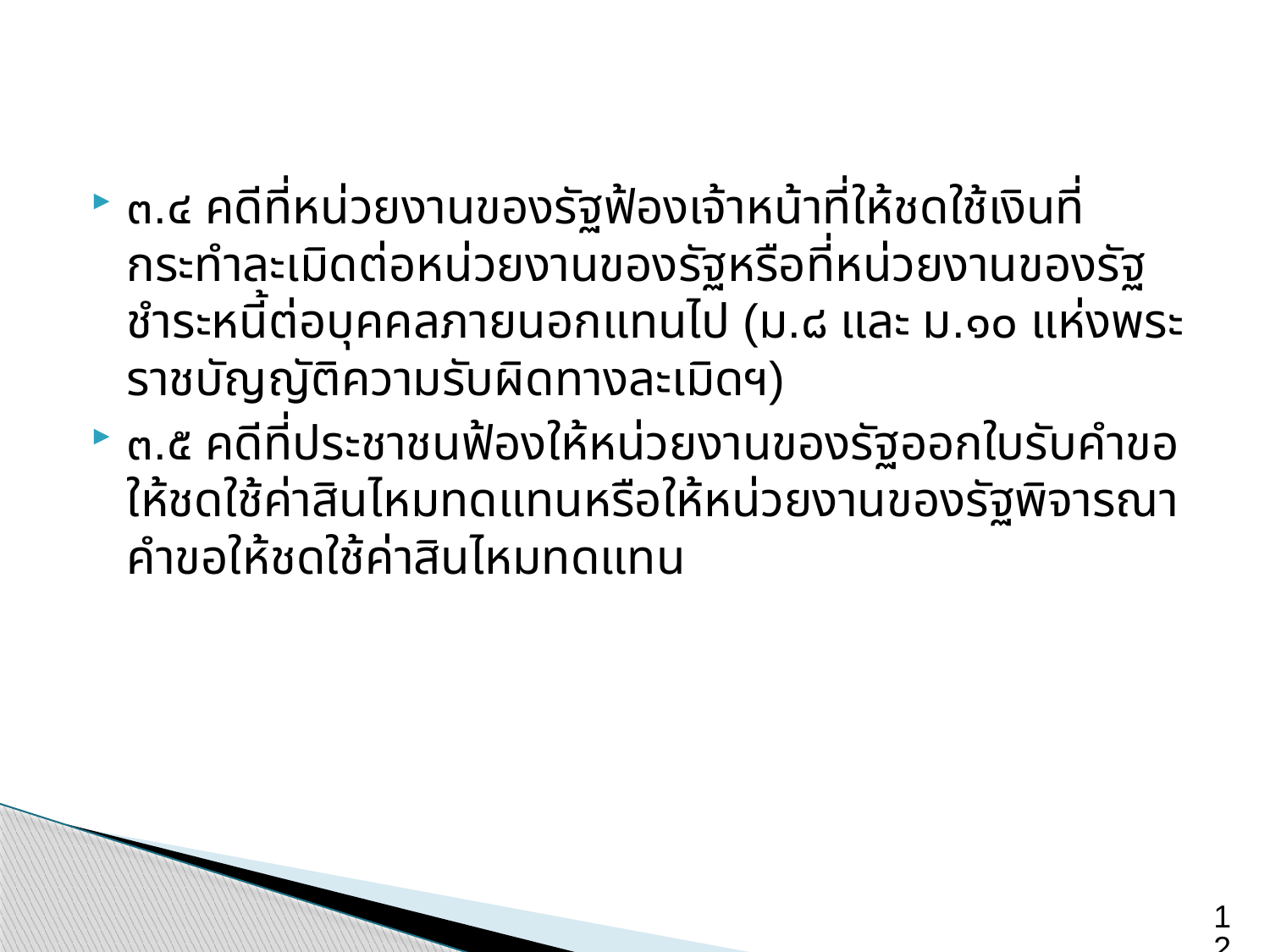

๓.๔ คดีที่หน่วยงานของรัฐฟ้องเจ้าหน้าที่ให้ชดใช้เงินที่กระทำละเมิดต่อหน่วยงานของรัฐหรือที่หน่วยงานของรัฐชำระหนี้ต่อบุคคลภายนอกแทนไป (ม.๘ และ ม.๑๐ แห่งพระราชบัญญัติความรับผิดทางละเมิดฯ)
๓.๕ คดีที่ประชาชนฟ้องให้หน่วยงานของรัฐออกใบรับคำขอให้ชดใช้ค่าสินไหมทดแทนหรือให้หน่วยงานของรัฐพิจารณาคำขอให้ชดใช้ค่าสินไหมทดแทน

12